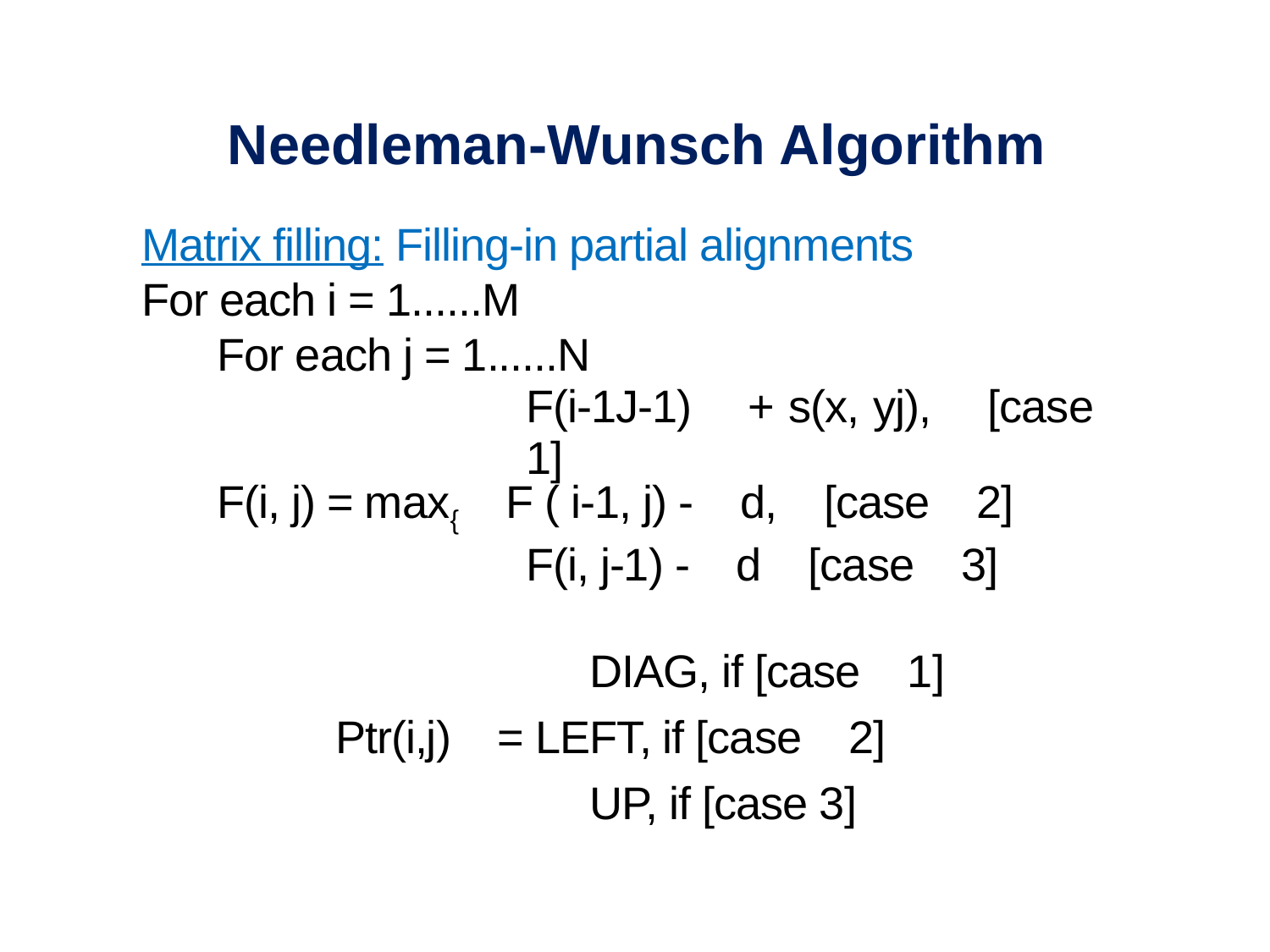

Needleman-Wunsch Algorithm
Matrix filling: Filling-in partial alignments
For each i = 1......M
For each j = 1......N
F(i-1J-1)    + s(x, yj),    [case    1]
F(i, j) = max{    F ( i-1, j) -    d,    [case    2]
F(i, j-1) -    d    [case    3]
DIAG, if [case    1]
Ptr(i,j)    = LEFT, if [case    2]
UP, if [case 3]